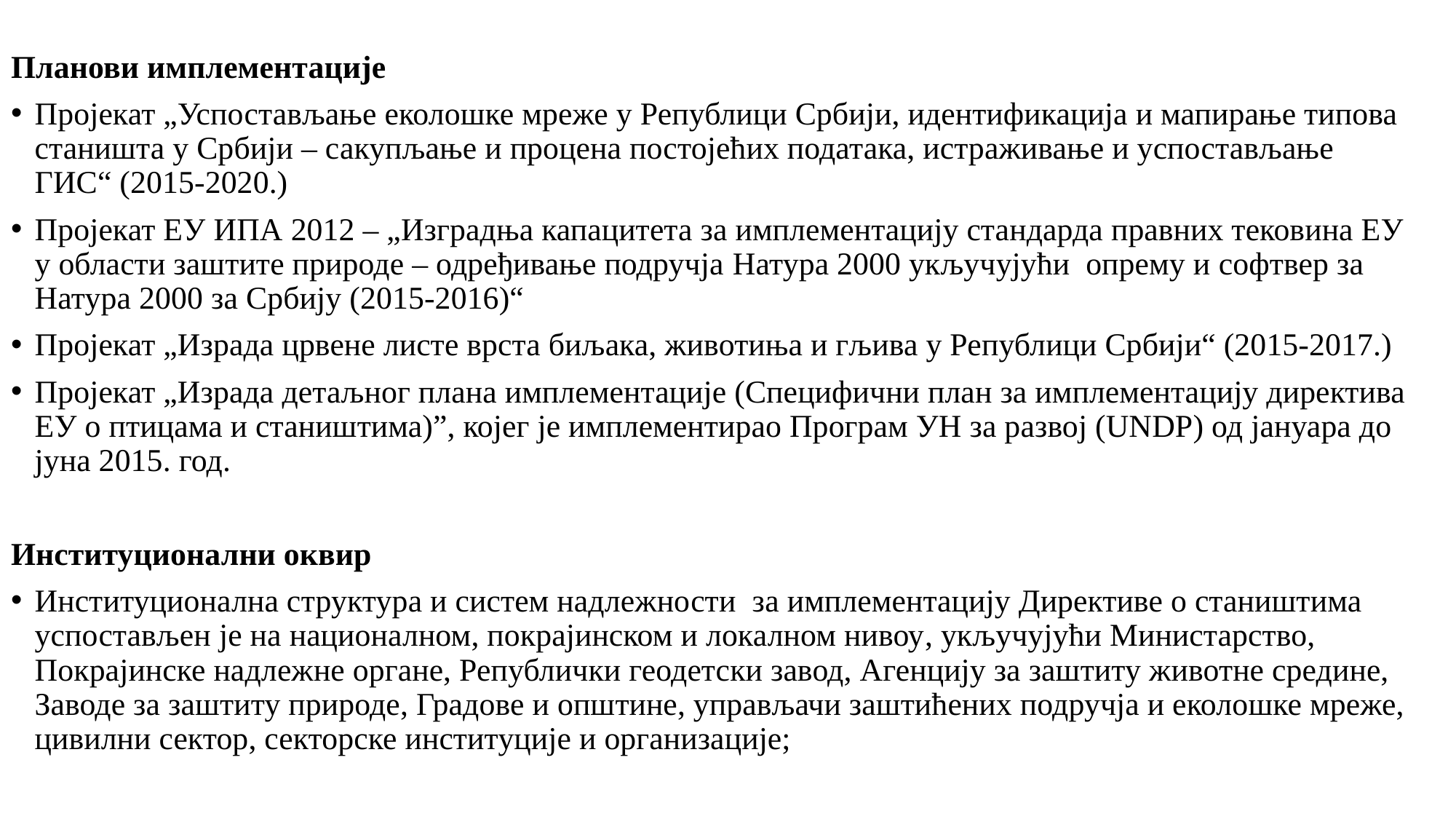

Планови имплементације
Пројекат „Успостављање еколошке мреже у Републици Србији, идентификација и мапирање типова станишта у Србији – сакупљање и процена постојећих података, истраживање и успостављање ГИС“ (2015-2020.)
Пројекат ЕУ ИПА 2012 – „Изградња капацитета за имплементацију стандарда правних тековина ЕУ у области заштите природе – одређивање подручја Натура 2000 укључујући  опрему и софтвер за Натура 2000 за Србију (2015-2016)“
Пројекат „Израда црвене листе врста биљака, животиња и гљива у Републици Србији“ (2015-2017.)
Пројекат „Израда детаљног плана имплементације (Специфични план за имплементацију директива ЕУ о птицама и стаништима)”, којег је имплементирао Програм УН за развој (UNDP) од јануара до јуна 2015. год.

Институционални оквир
Институционална структура и систем надлежности  за имплементацију Директиве о стаништима успостављен је на националном, покрајинском и локалном нивоу, укључујући Министарство, Покрајинске надлежне органе, Републички геодетски завод, Агенцију за заштиту животне средине, Заводе за заштиту природе, Градове и општине, управљачи заштићених подручја и еколошке мреже, цивилни сектор, секторске институције и организације;